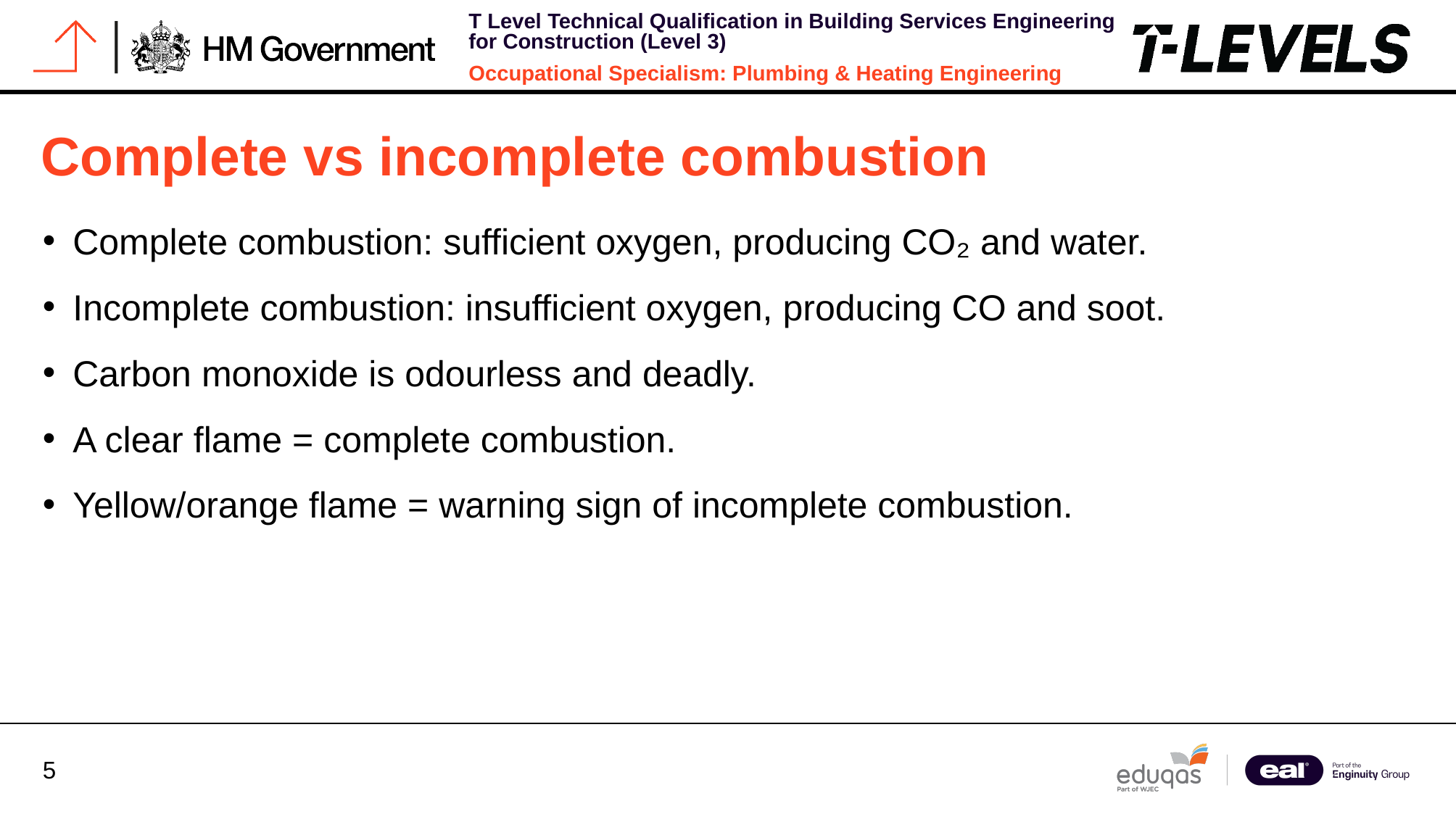

# Complete vs incomplete combustion
Complete combustion: sufficient oxygen, producing CO₂ and water.
Incomplete combustion: insufficient oxygen, producing CO and soot.
Carbon monoxide is odourless and deadly.
A clear flame = complete combustion.
Yellow/orange flame = warning sign of incomplete combustion.